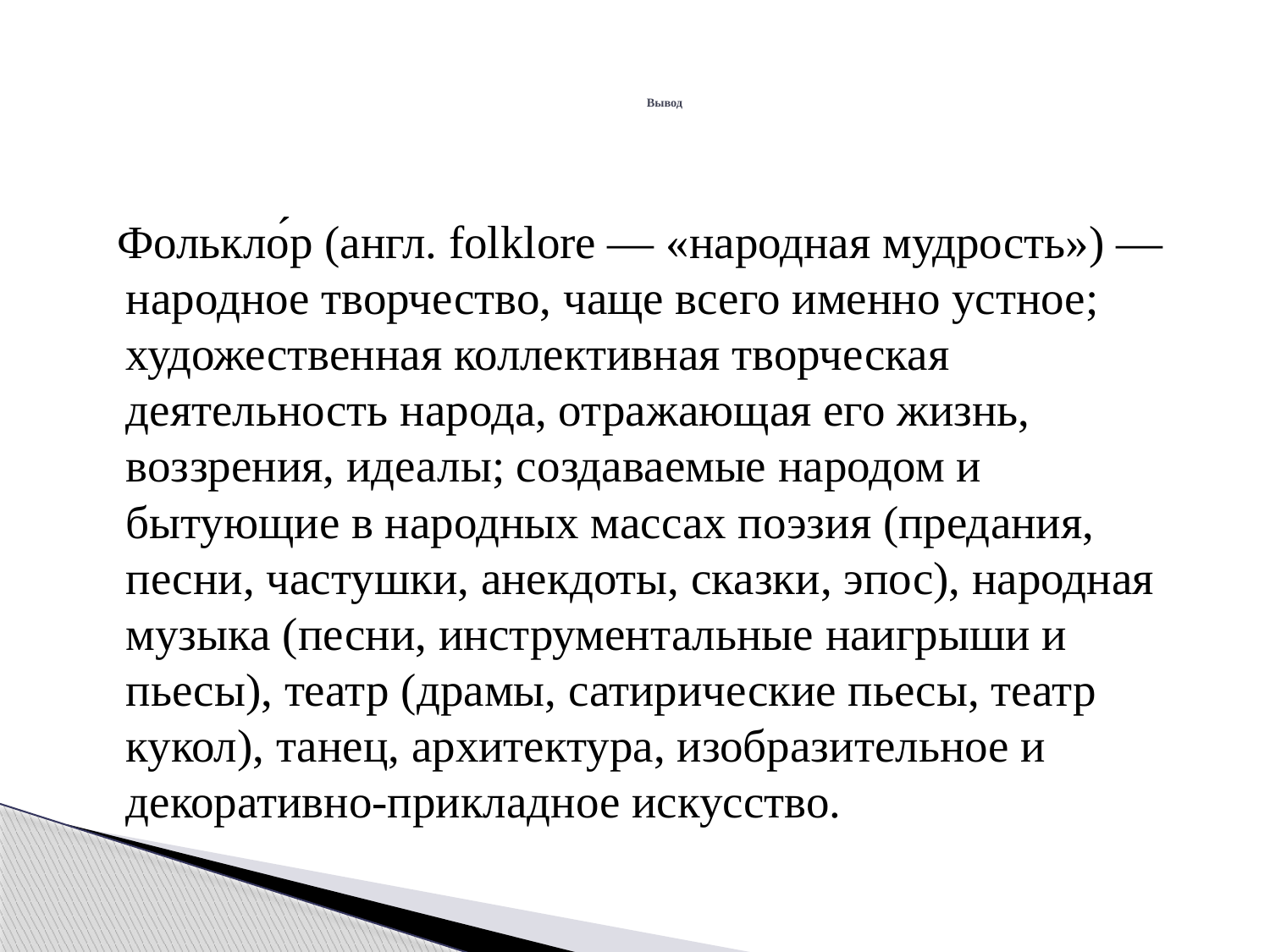

# Вывод
  Фолькло́р (англ. folklore — «народная мудрость») — народное творчество, чаще всего именно устное; художественная коллективная творческая деятельность народа, отражающая его жизнь, воззрения, идеалы; создаваемые народом и бытующие в народных массах поэзия (предания, песни, частушки, анекдоты, сказки, эпос), народная музыка (песни, инструментальные наигрыши и пьесы), театр (драмы, сатирические пьесы, театр кукол), танец, архитектура, изобразительное и декоративно-прикладное искусство.